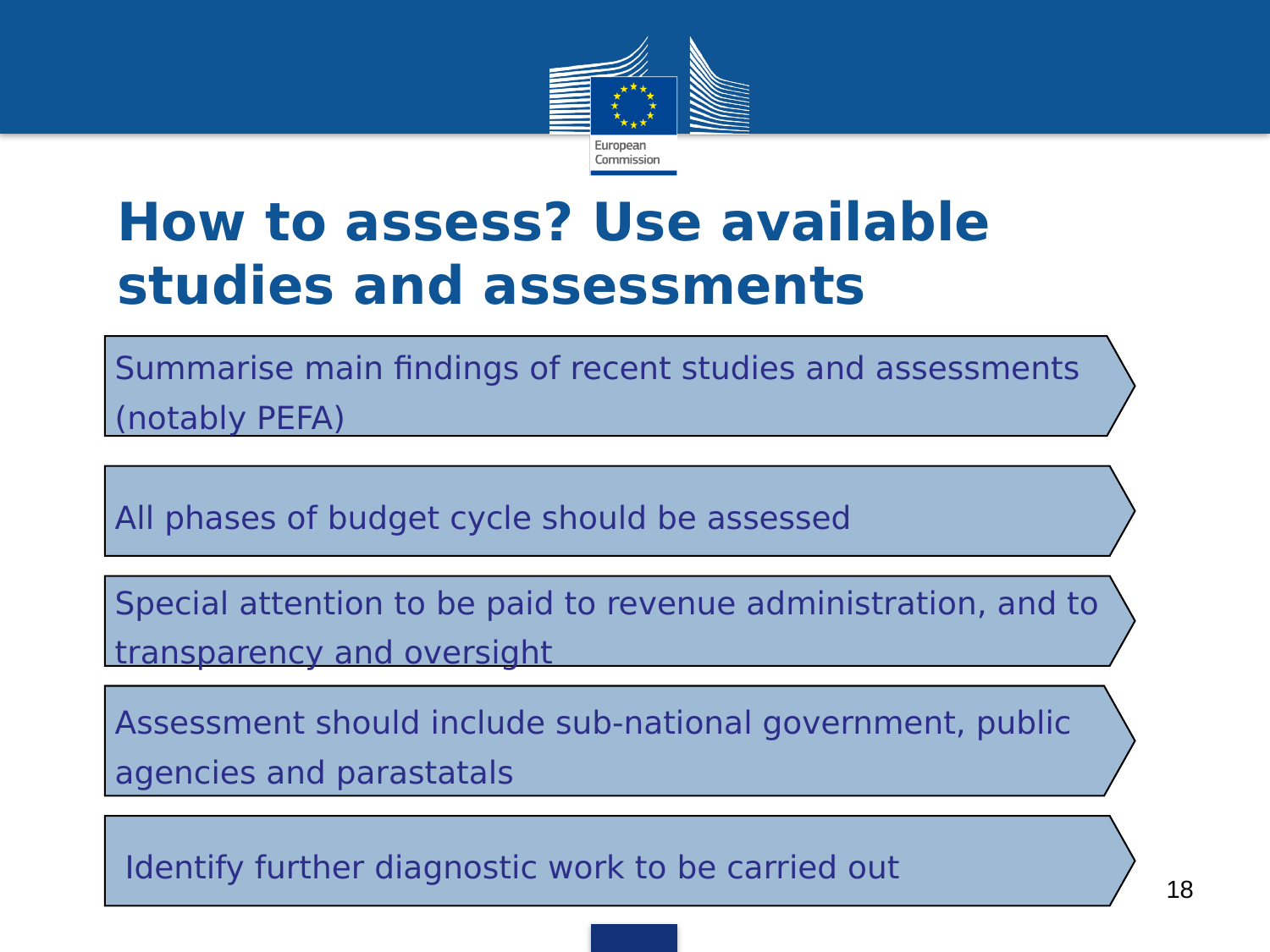

Running Head 12-Point Plain, Title Case
# How to assess? Use available studies and assessments
Summarise main findings of recent studies and assessments (notably PEFA)
All phases of budget cycle should be assessed
Special attention to be paid to revenue administration, and to transparency and oversight
Assessment should include sub-national government, public agencies and parastatals
 Identify further diagnostic work to be carried out
18